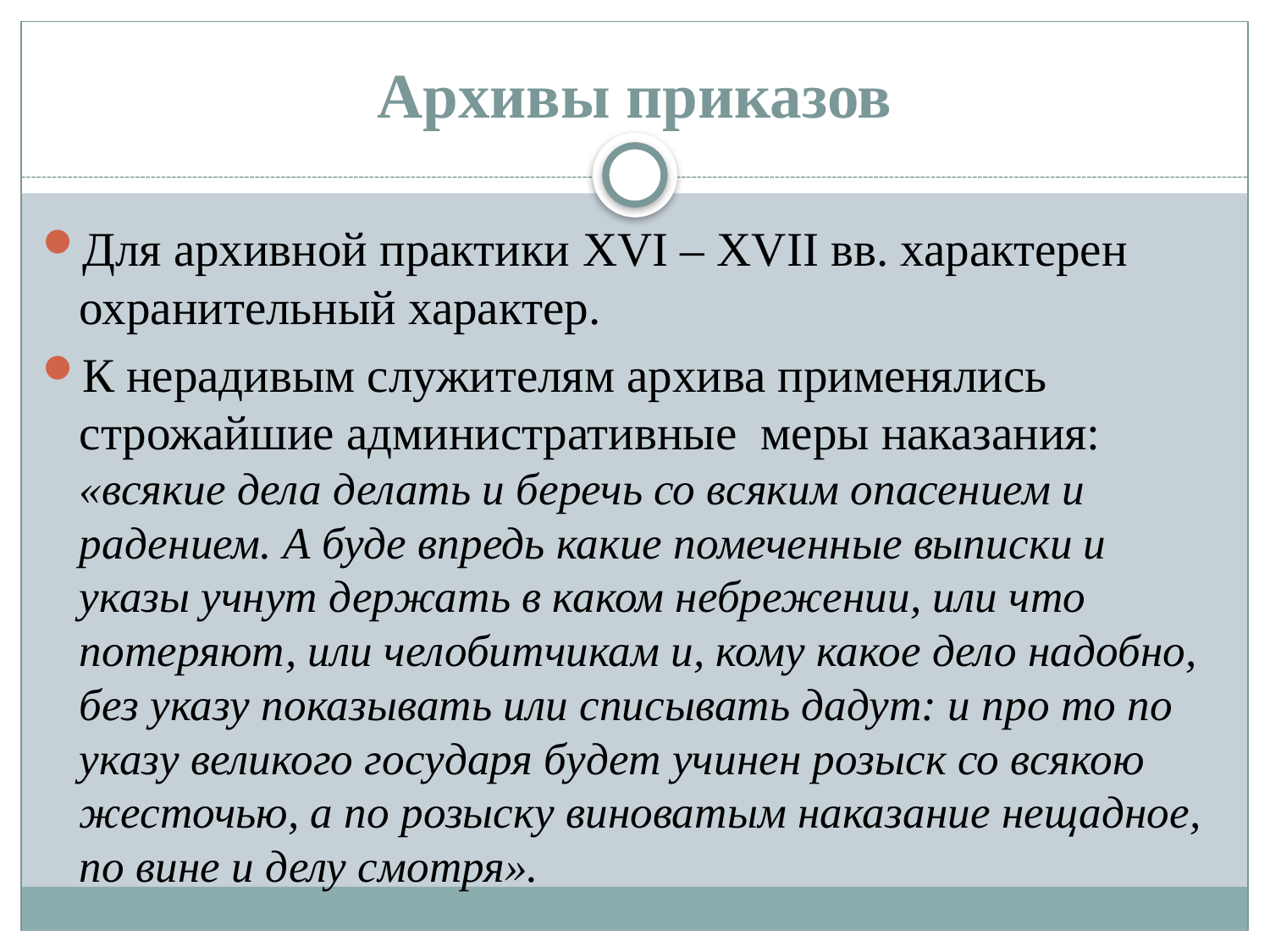

# Архивы приказов
Для архивной практики XVI – XVII вв. характерен охранительный характер.
К нерадивым служителям архива применялись строжайшие административные  меры наказания:  «всякие дела делать и беречь со всяким опасением и радением. А буде впредь какие помеченные выписки и указы учнут держать в каком небрежении, или что потеряют, или челобитчикам и, кому какое дело надобно, без указу показывать или списывать дадут: и про то по указу великого государя будет учинен розыск со всякою жесточью, а по розыску виноватым наказание нещадное, по вине и делу смотря».